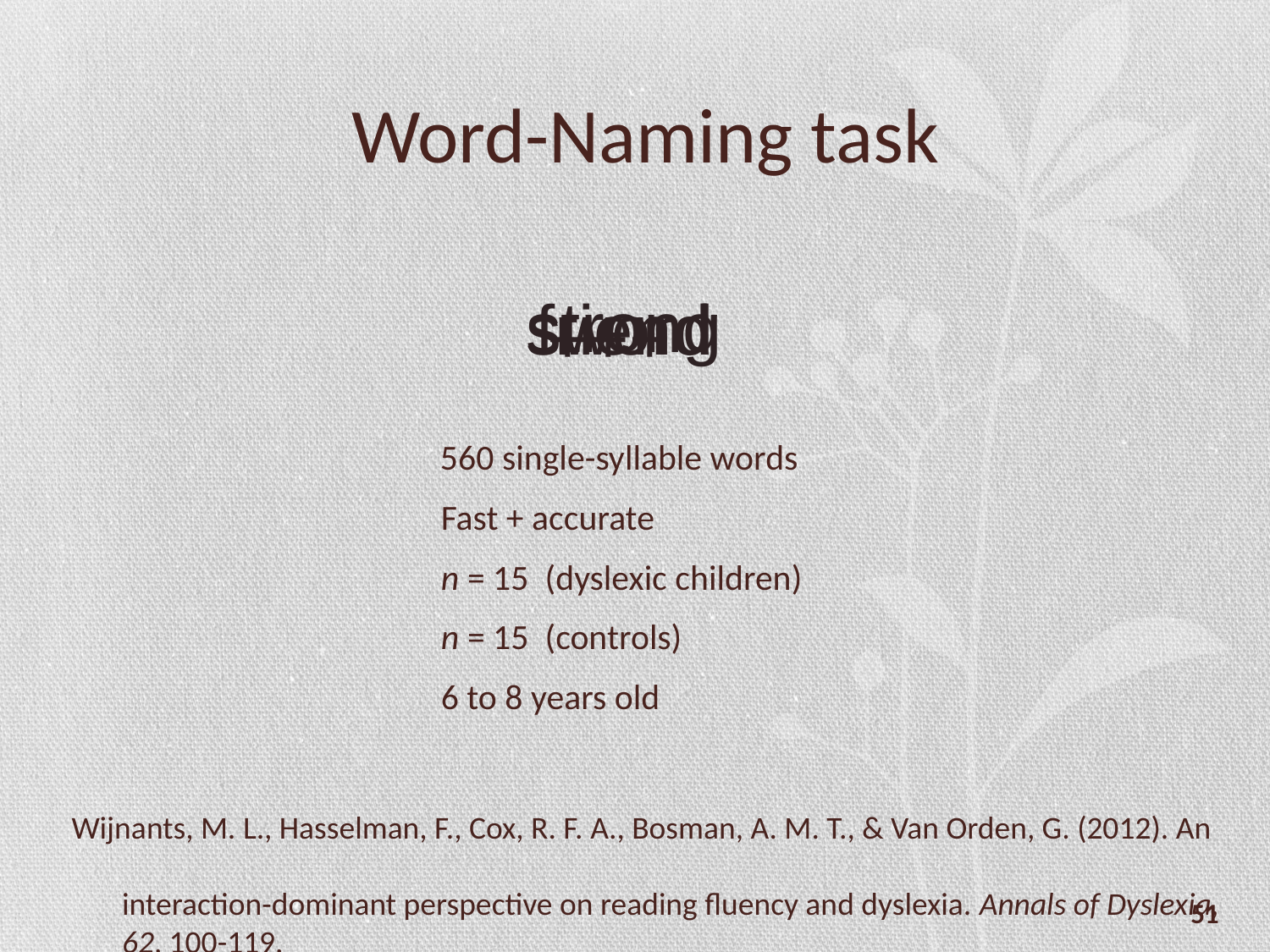

Word-Naming task
strong
sword
friend
+++
 560 single-syllable words
 Fast + accurate
 n = 15  (dyslexic children)
 n = 15  (controls)
 6 to 8 years old
Wijnants, M. L., Hasselman, F., Cox, R. F. A., Bosman, A. M. T., & Van Orden, G. (2012). An
       interaction-dominant perspective on reading fluency and dyslexia. Annals of Dyslexia,
       62, 100-119.
51